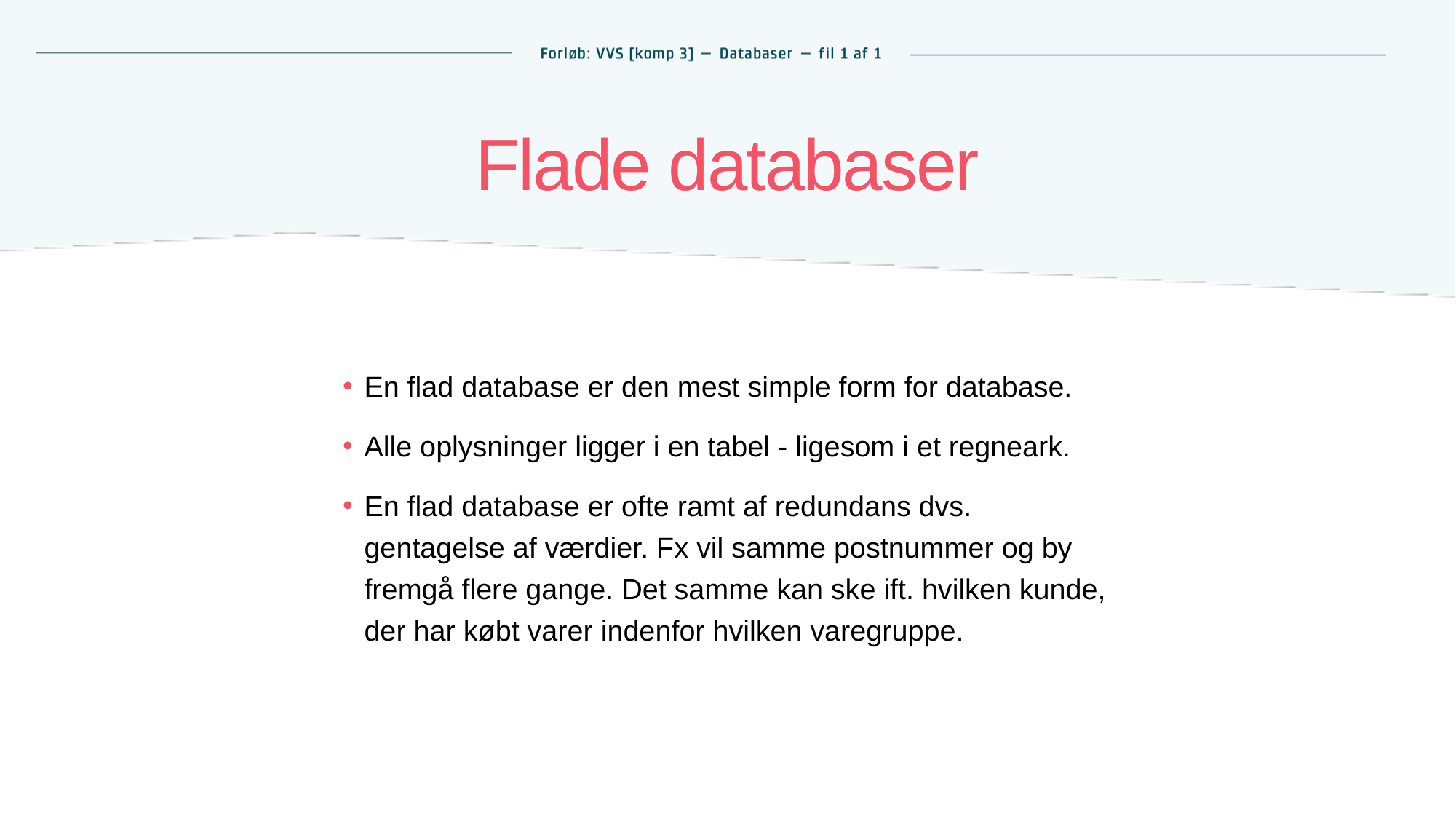

# Flade databaser
En flad database er den mest simple form for database.
Alle oplysninger ligger i en tabel - ligesom i et regneark.
En flad database er ofte ramt af redundans dvs. gentagelse af værdier. Fx vil samme postnummer og by fremgå flere gange. Det samme kan ske ift. hvilken kunde, der har købt varer indenfor hvilken varegruppe.
12